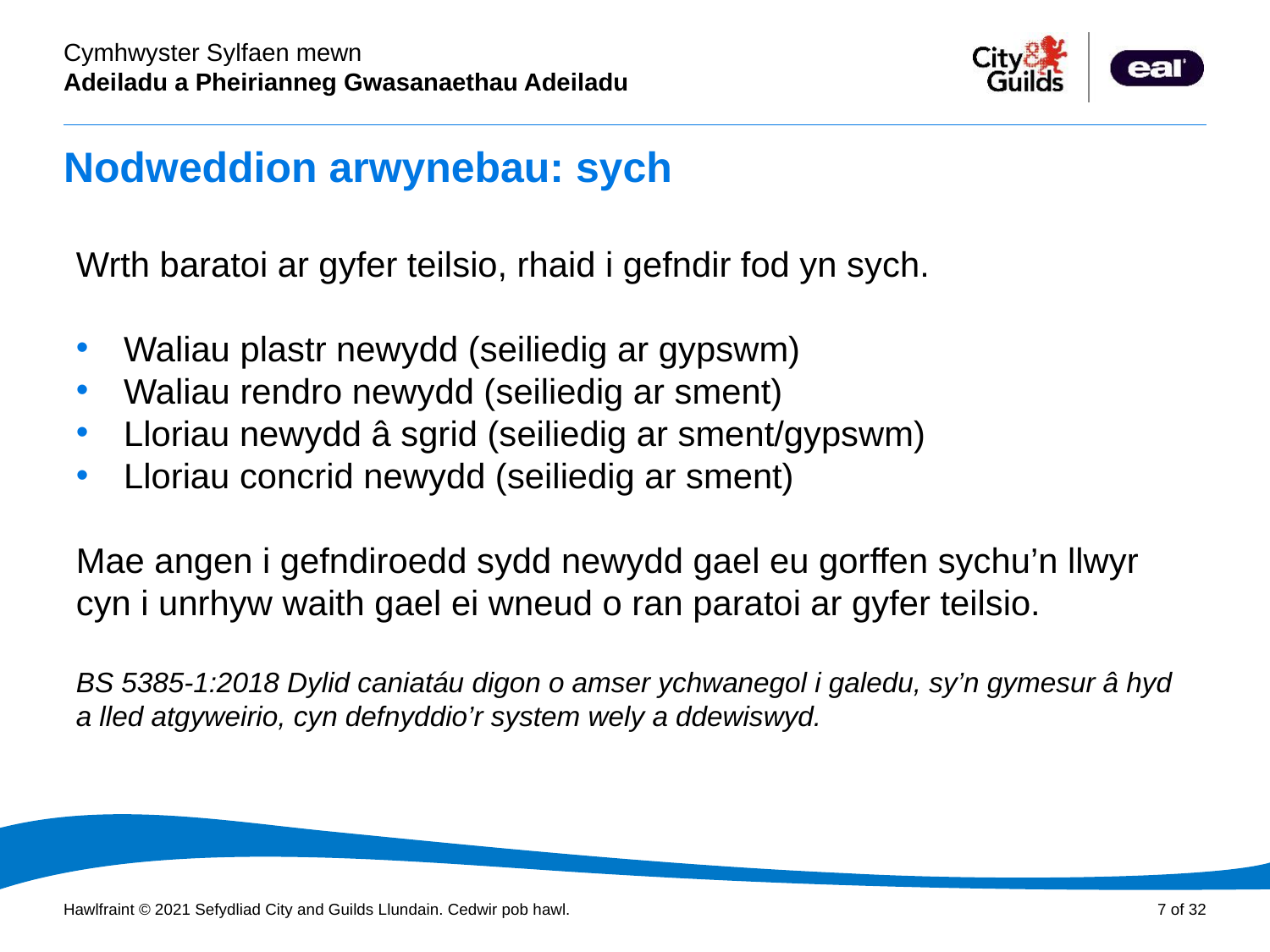

# Nodweddion arwynebau: sych

Wrth baratoi ar gyfer teilsio, rhaid i gefndir fod yn sych.

Waliau plastr newydd (seiliedig ar gypswm)
Waliau rendro newydd (seiliedig ar sment)
Lloriau newydd â sgrid (seiliedig ar sment/gypswm)
Lloriau concrid newydd (seiliedig ar sment)

Mae angen i gefndiroedd sydd newydd gael eu gorffen sychu’n llwyr cyn i unrhyw waith gael ei wneud o ran paratoi ar gyfer teilsio.

BS 5385-1:2018 Dylid caniatáu digon o amser ychwanegol i galedu, sy’n gymesur â hyd a lled atgyweirio, cyn defnyddio’r system wely a ddewiswyd.